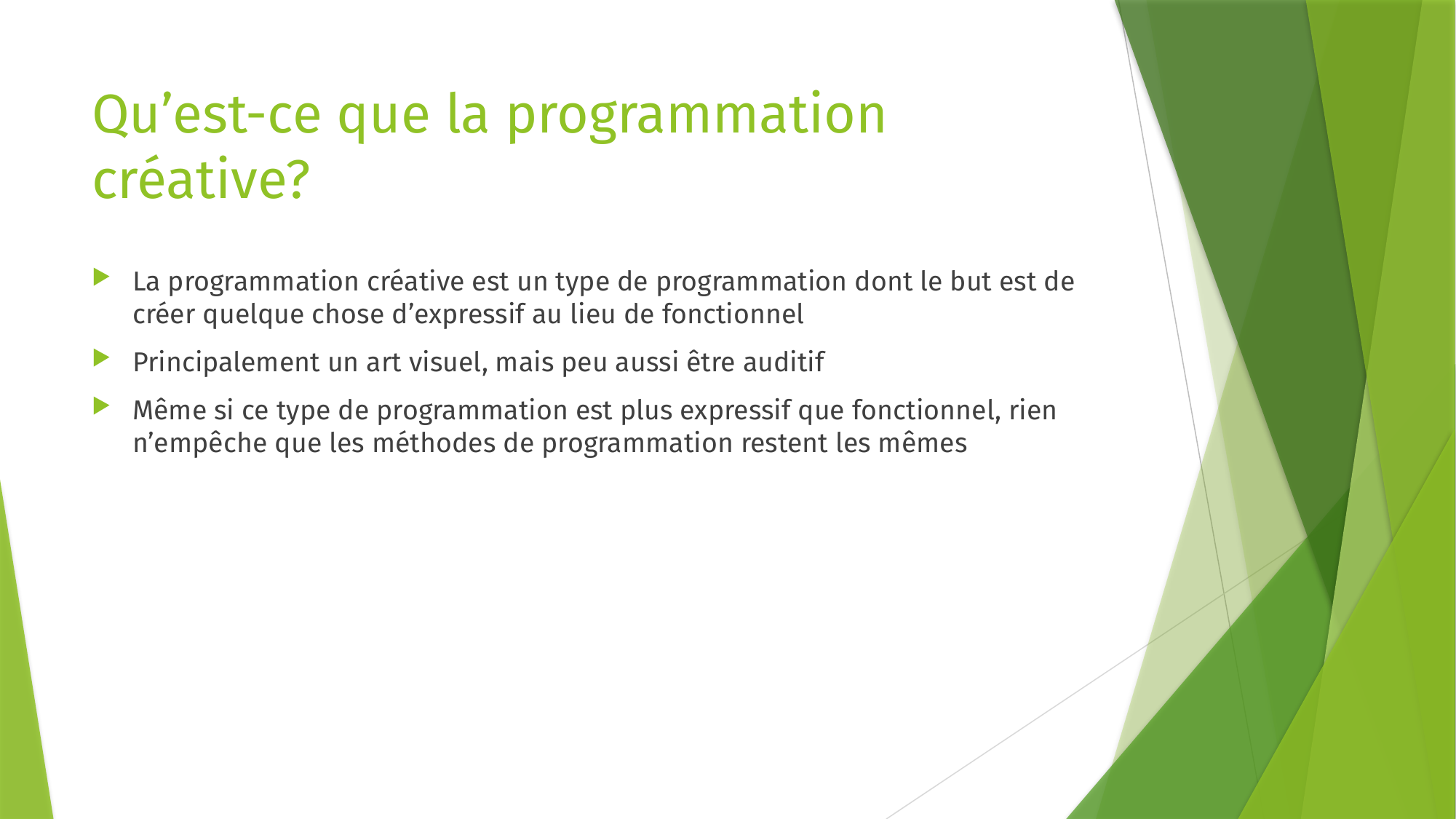

# Qu’est-ce que la programmation créative?
La programmation créative est un type de programmation dont le but est de créer quelque chose d’expressif au lieu de fonctionnel
Principalement un art visuel, mais peu aussi être auditif
Même si ce type de programmation est plus expressif que fonctionnel, rien n’empêche que les méthodes de programmation restent les mêmes